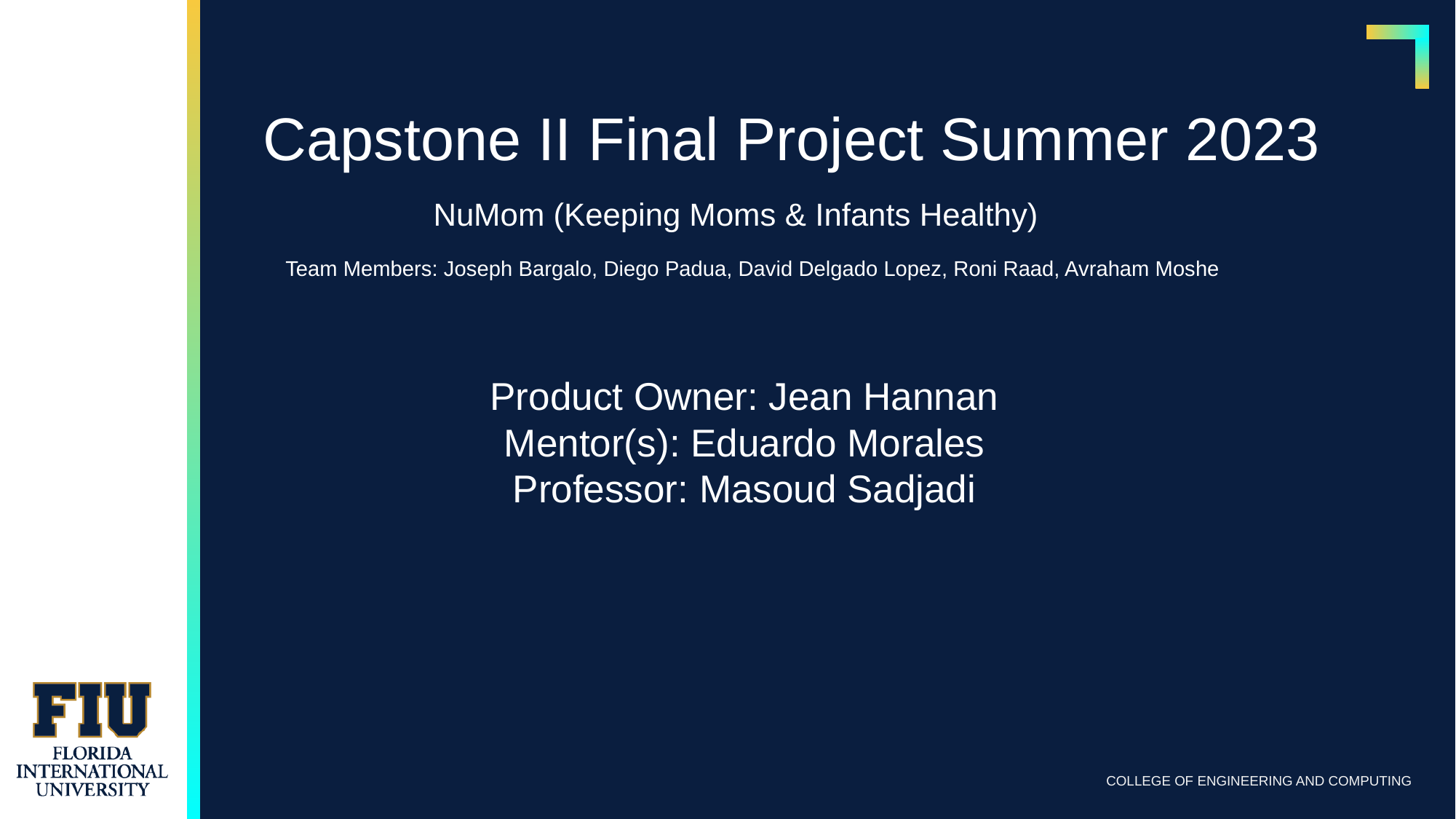

Capstone II Final Project Summer 2023
NuMom (Keeping Moms & Infants Healthy)
Team Members: Joseph Bargalo, Diego Padua, David Delgado Lopez, Roni Raad, Avraham Moshe

Product Owner: Jean Hannan
Mentor(s): Eduardo Morales
Professor: Masoud Sadjadi